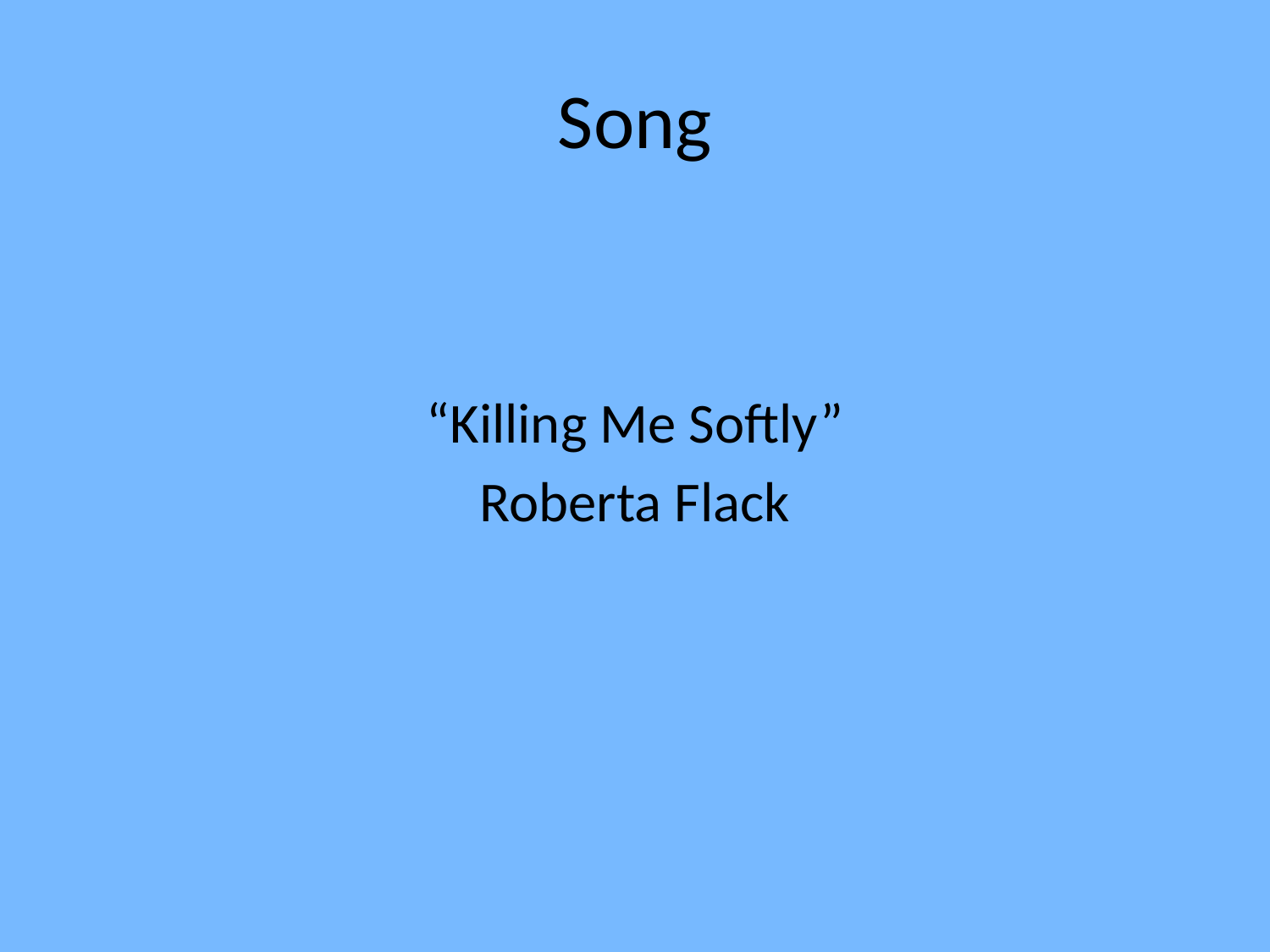

# Song

“Killing Me Softly”
Roberta Flack